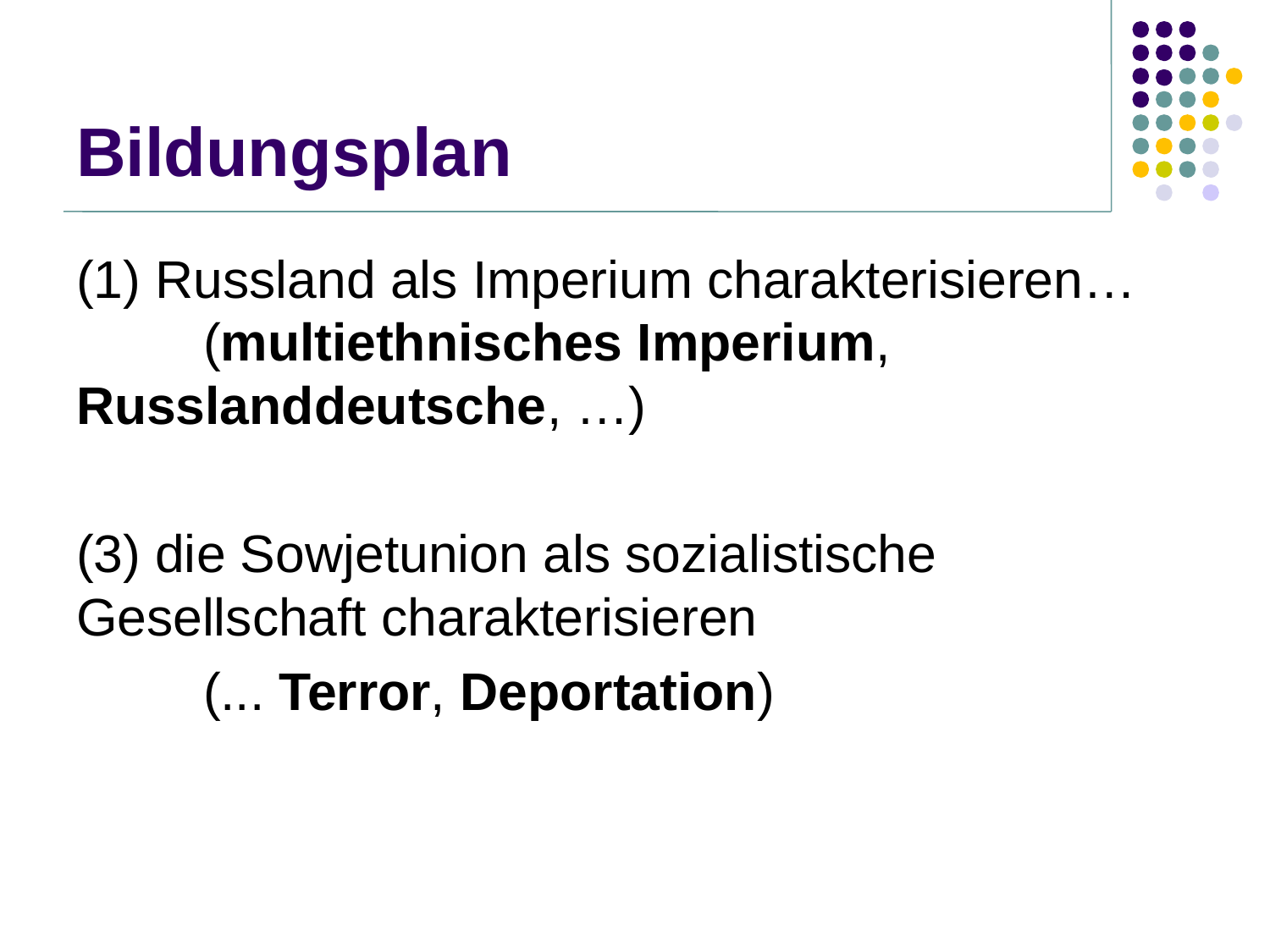

# Bildungsplan
(1) Russland als Imperium charakterisieren… 	(multiethnisches Imperium, 	Russlanddeutsche, …)

(3) die Sowjetunion als sozialistische 	Gesellschaft charakterisieren
	(... Terror, Deportation)